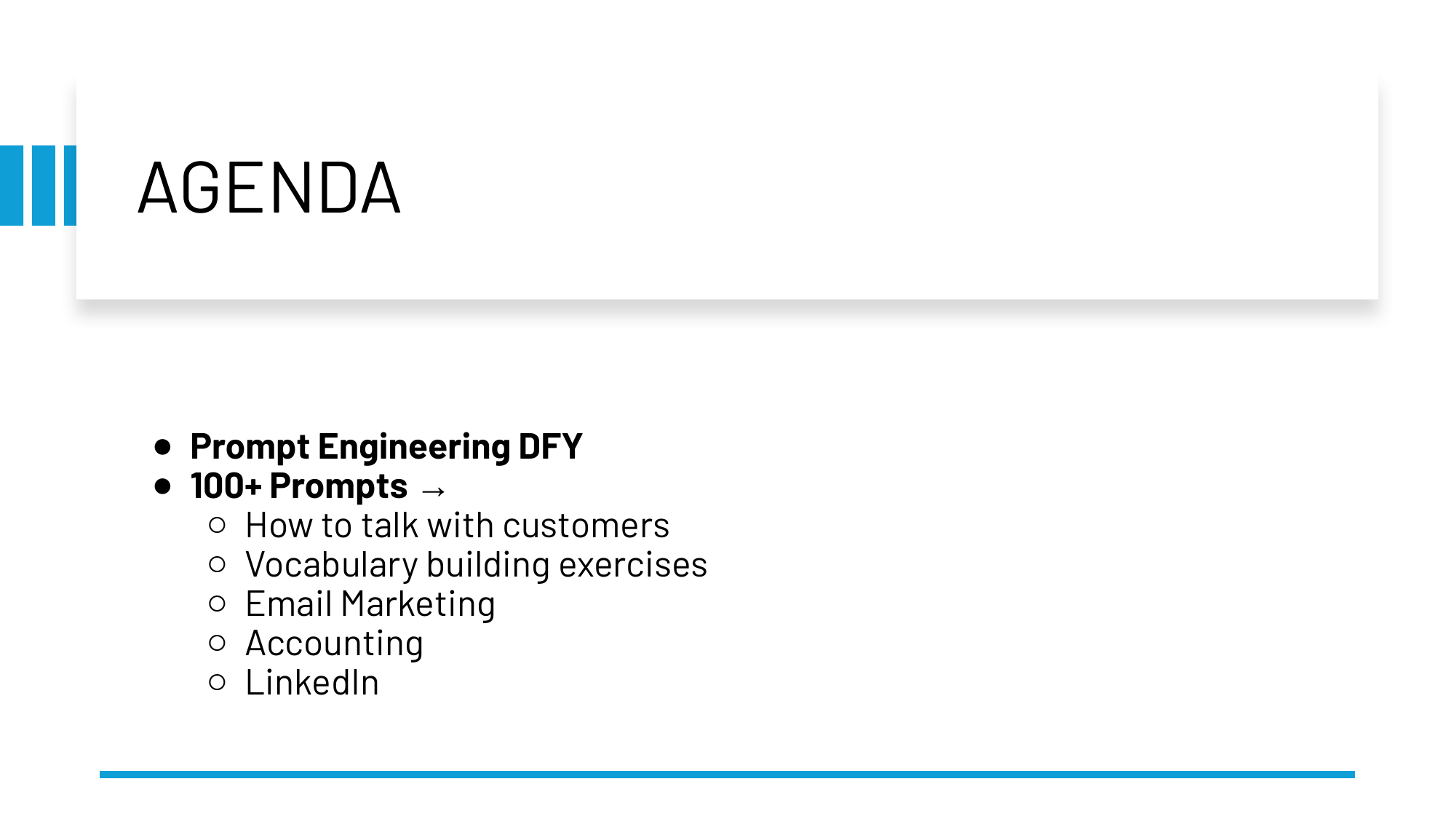

# AGENDA

Prompt Engineering DFY
100+ Prompts →
How to talk with customers
Vocabulary building exercises
Email Marketing
Accounting
LinkedIn